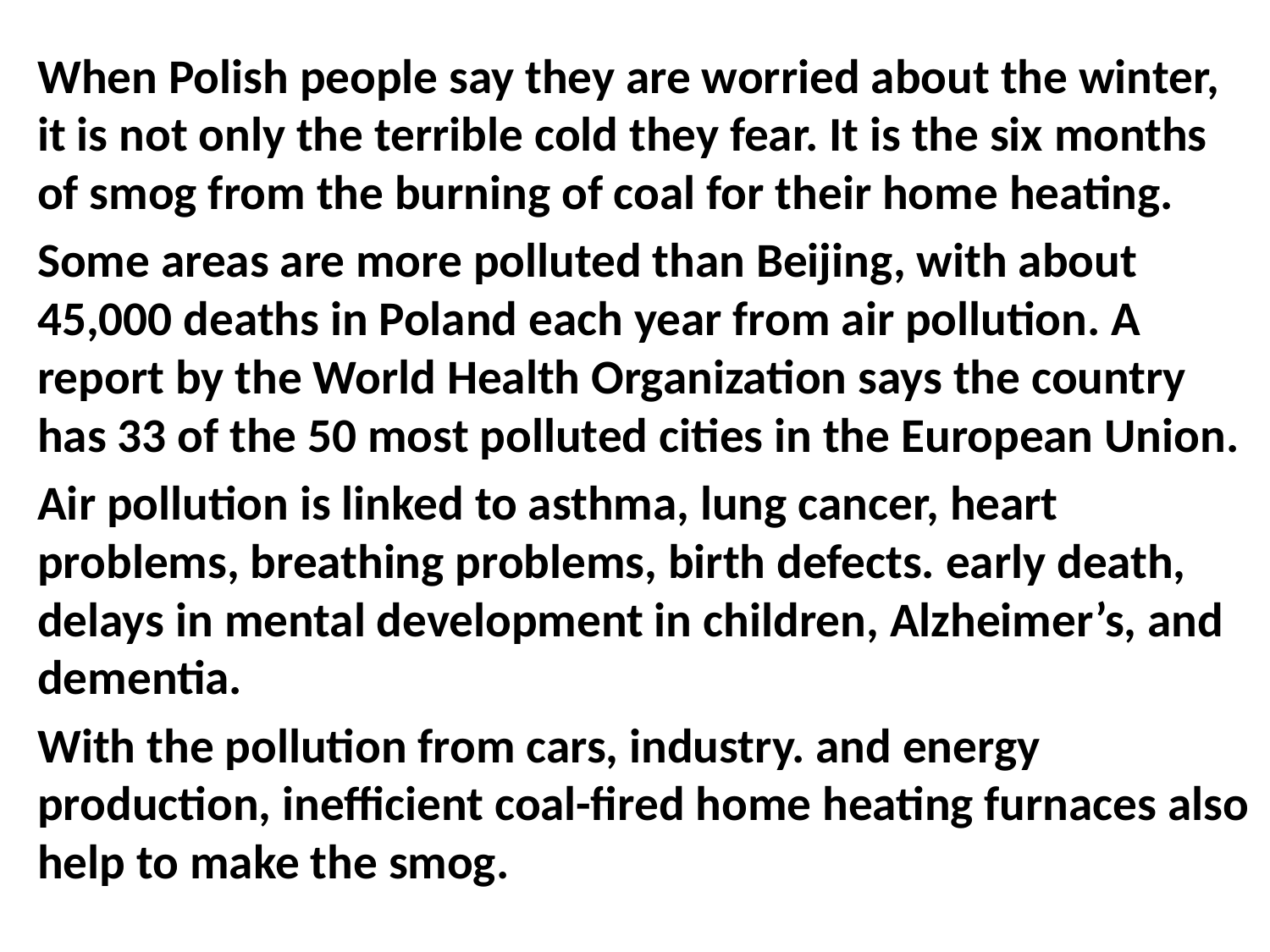

When Polish people say they are worried about the winter, it is not only the terrible cold they fear. It is the six months of smog from the burning of coal for their home heating.
Some areas are more polluted than Beijing, with about 45,000 deaths in Poland each year from air pollution. A report by the World Health Organization says the country has 33 of the 50 most polluted cities in the European Union.
Air pollution is linked to asthma, lung cancer, heart problems, breathing problems, birth defects. early death, delays in mental development in children, Alzheimer’s, and dementia.
With the pollution from cars, industry. and energy production, inefficient coal-fired home heating furnaces also help to make the smog.

#